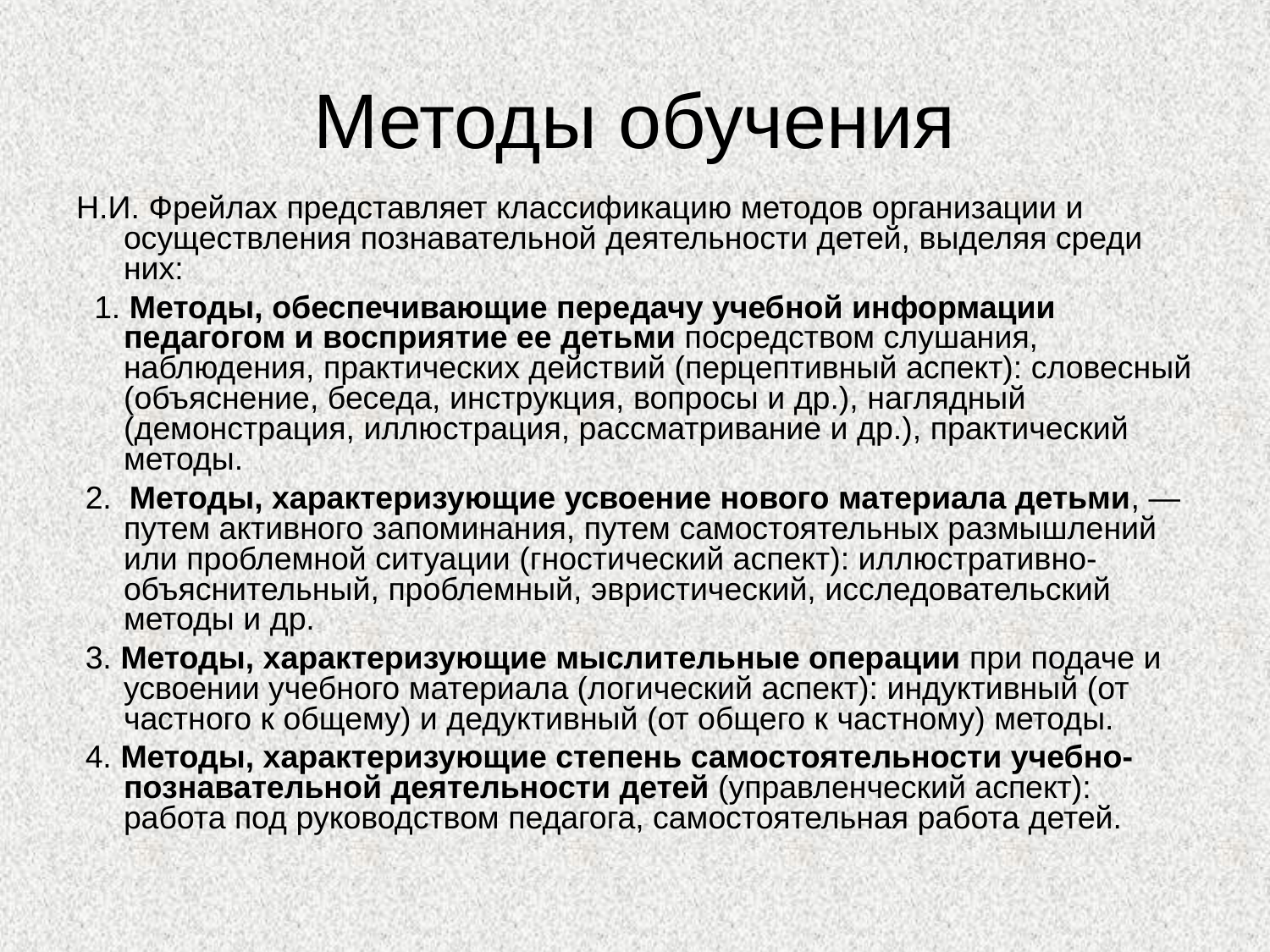

Методы обучения
Н.И. Фрейлах представляет классификацию методов организации и осуществления познавательной деятельности детей, выделяя среди них:
  1. Методы, обеспечивающие передачу учебной информации педагогом и восприятие ее детьми посредством слушания, наблюдения, практических действий (перцептивный аспект): словесный (объяснение, беседа, инструкция, вопросы и др.), наглядный (демонстрация, иллюстрация, рассматривание и др.), практический методы.
 2.  Методы, характеризующие усвоение нового материала детьми, — путем активного запоминания, путем самостоятельных размышлений или проблемной ситуации (гностический аспект): иллюстративно-объяснительный, проблемный, эвристический, исследовательский методы и др.
 3. Методы, характеризующие мыслительные операции при подаче и усвоении учебного материала (логический аспект): индуктивный (от частного к общему) и дедуктивный (от общего к частному) методы.
 4. Методы, характеризующие степень самостоятельности учебно-познавательной деятельности детей (управленческий аспект): работа под руководством педагога, самостоятельная работа детей.